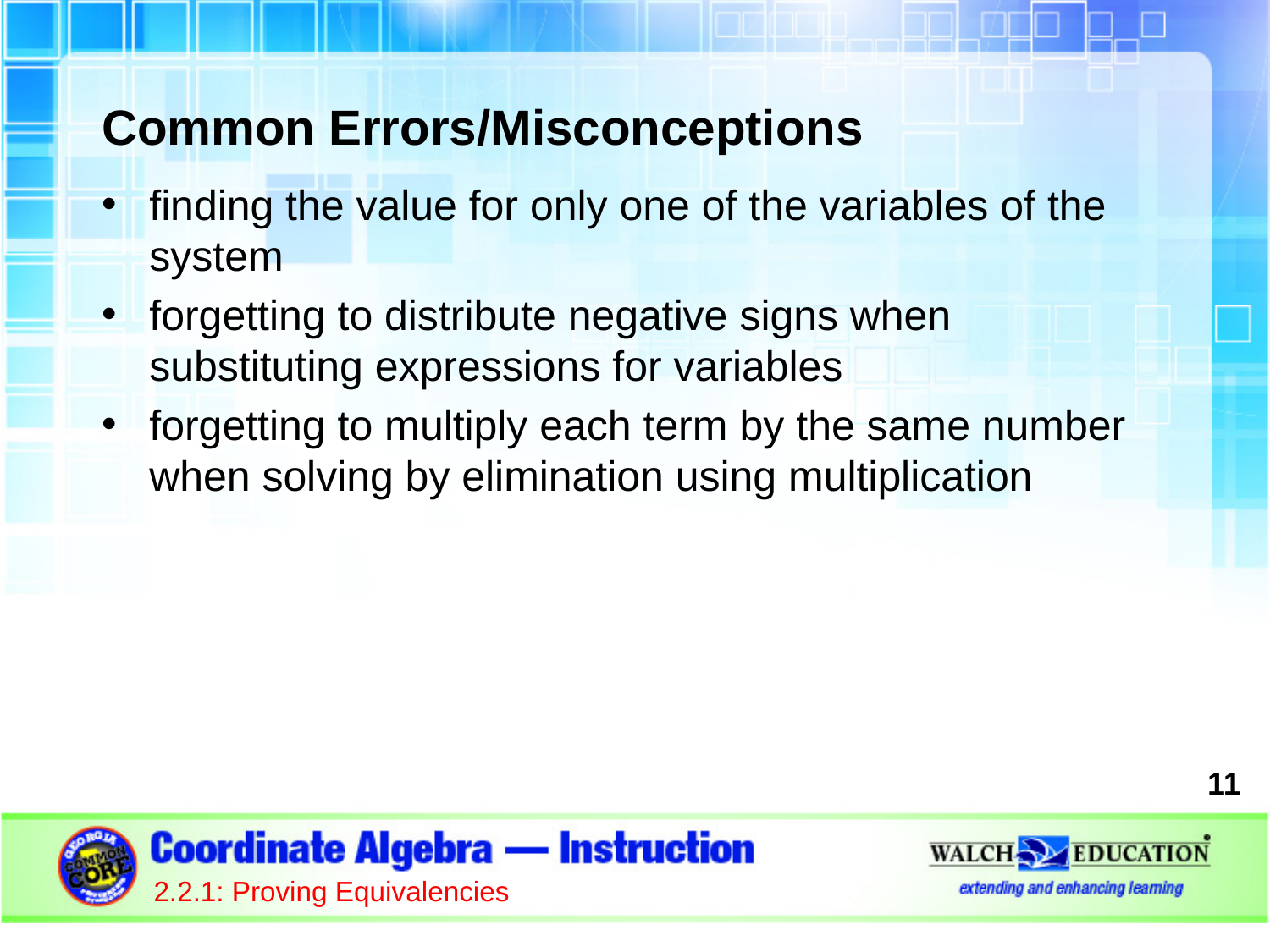

Common Errors/Misconceptions

finding the value for only one of the variables of the system
forgetting to distribute negative signs when substituting expressions for variables
forgetting to multiply each term by the same number when solving by elimination using multiplication
11
2.2.1: Proving Equivalencies